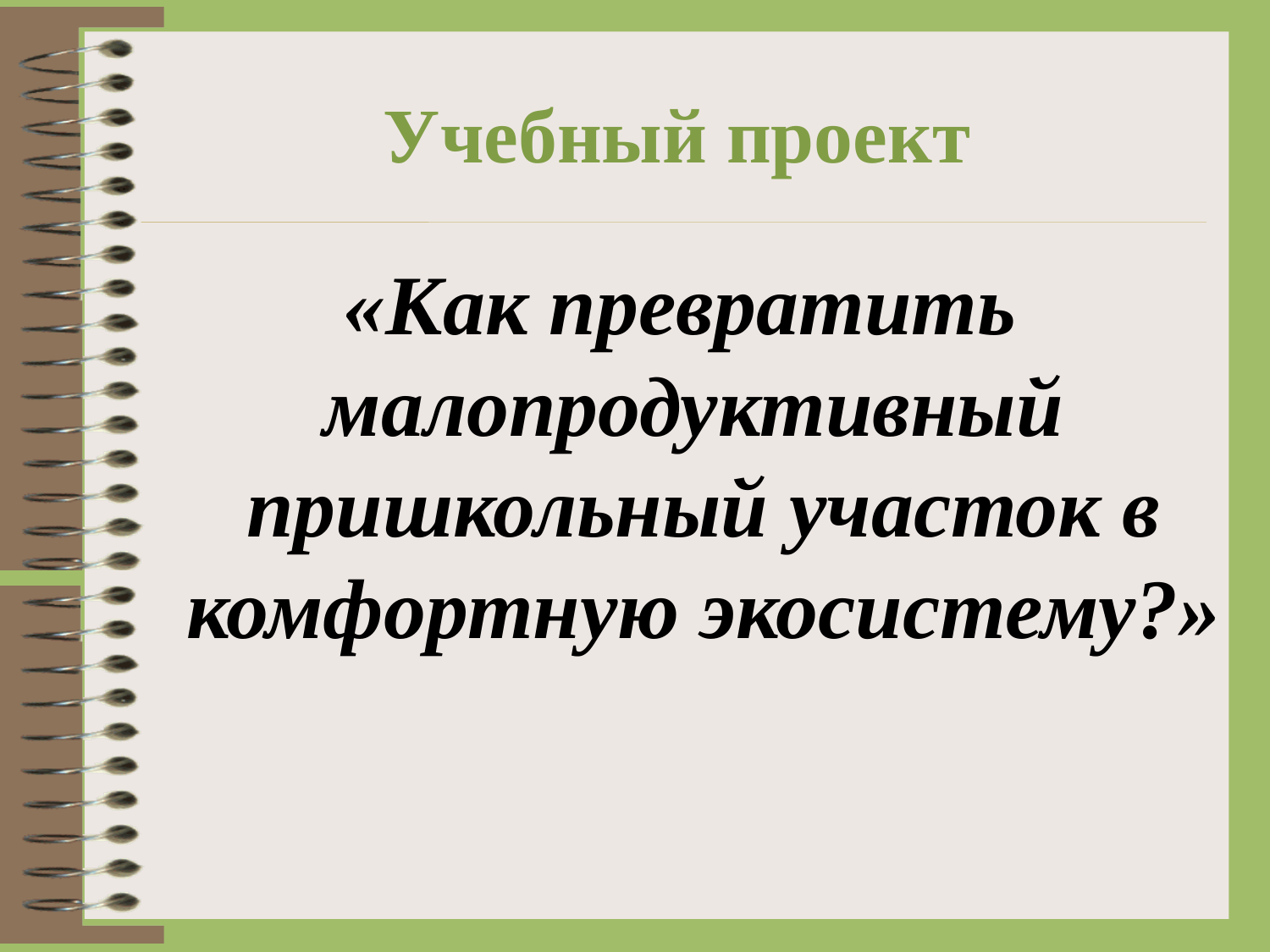

# Учебный проект
«Как превратить малопродуктивный  пришкольный участок в комфортную экосистему?»